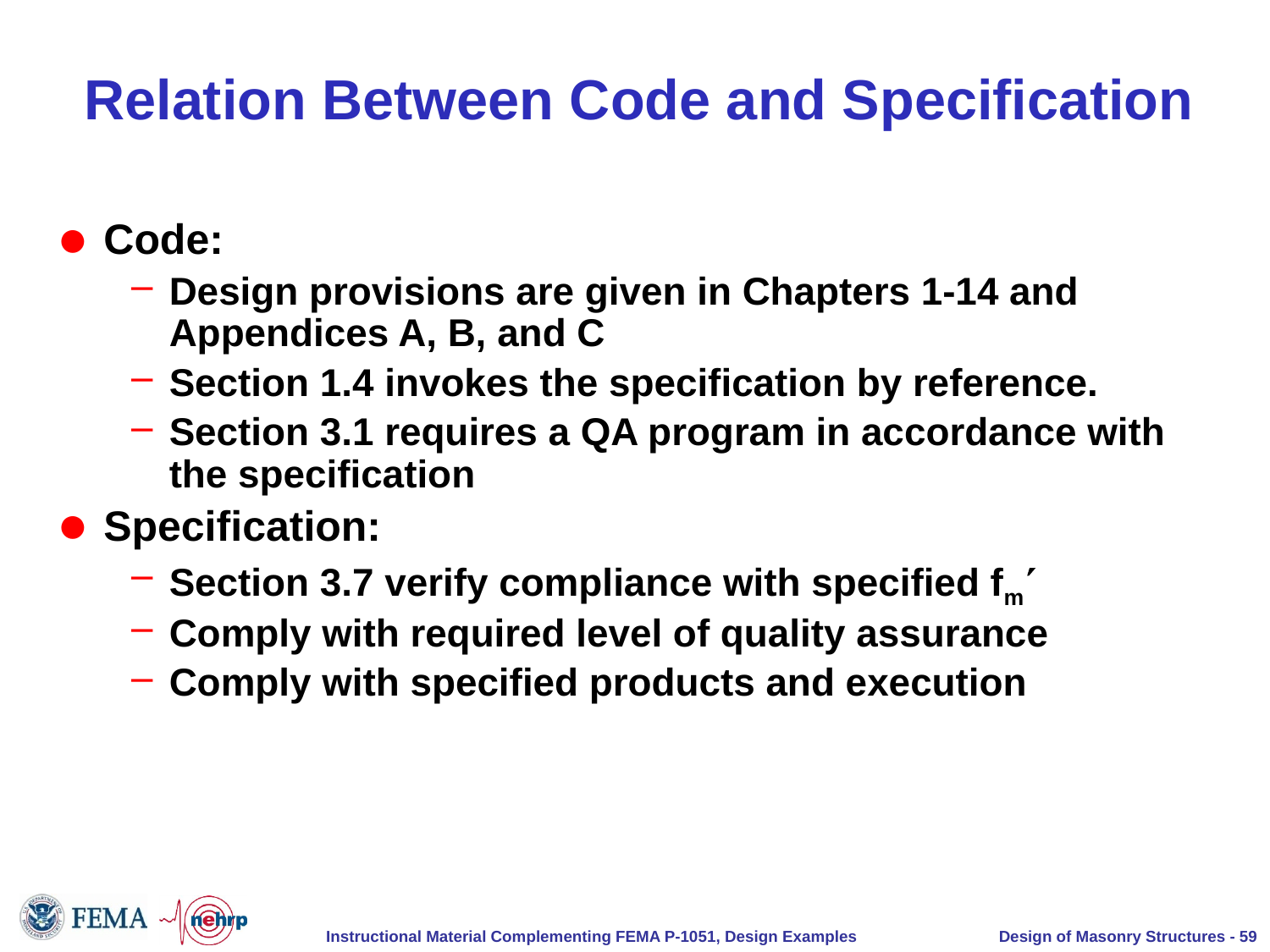

# Relation Between Code and Specification
Code:
Design provisions are given in Chapters 1-14 and Appendices A, B, and C
Section 1.4 invokes the specification by reference.
Section 3.1 requires a QA program in accordance with the specification
Specification:
Section 3.7 verify compliance with specified fm′
Comply with required level of quality assurance
Comply with specified products and execution
Design of Masonry Structures - 59
Instructional Material Complementing FEMA P-1051, Design Examples